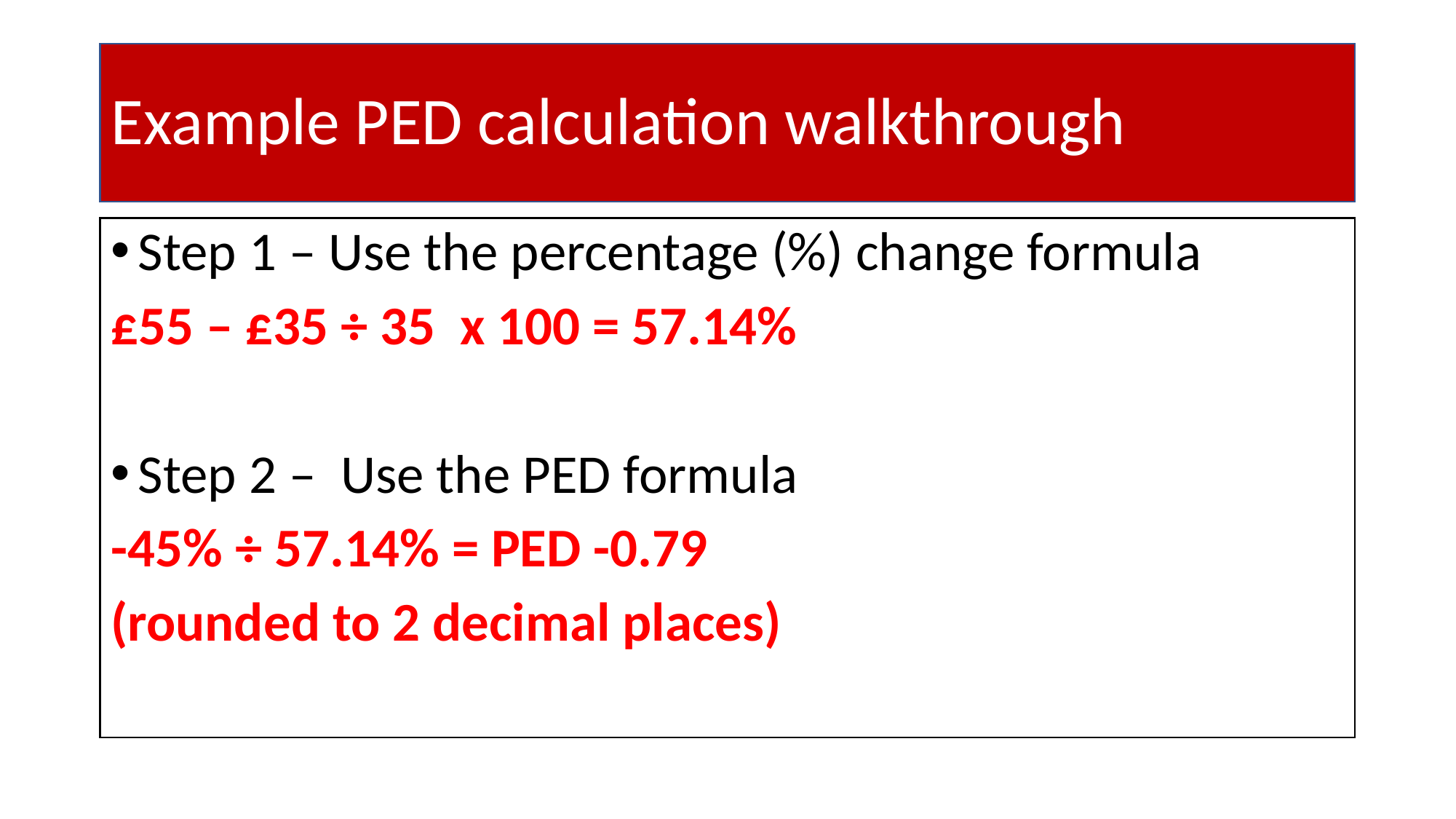

# Example PED calculation walkthrough
Step 1 – Use the percentage (%) change formula
£55 – £35 ÷ 35  x 100 = 57.14%

Step 2 –  Use the PED formula
-45% ÷ 57.14% = PED -0.79
(rounded to 2 decimal places)